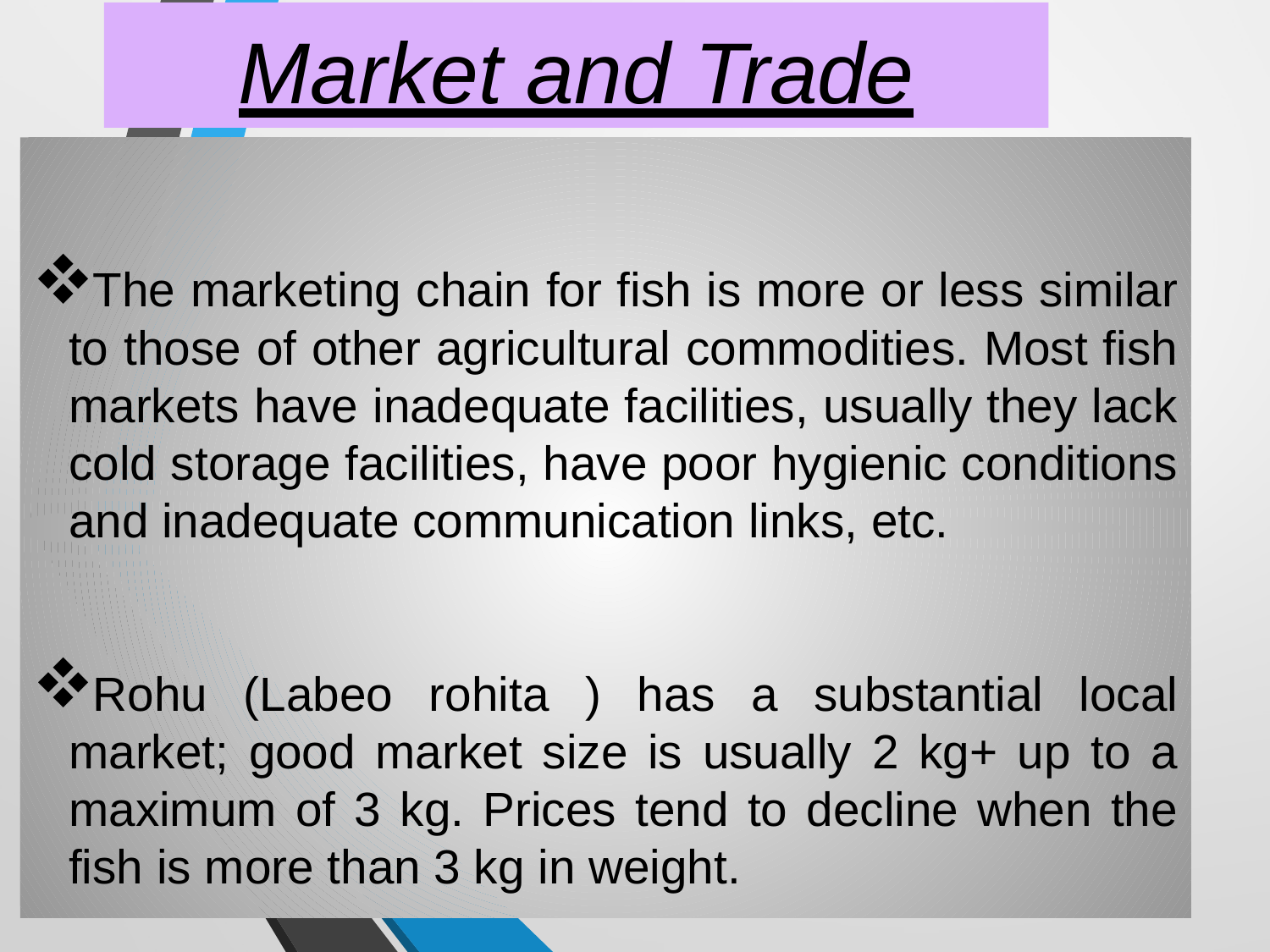

# Market and Trade

The marketing chain for fish is more or less similar to those of other agricultural commodities. Most fish markets have inadequate facilities, usually they lack cold storage facilities, have poor hygienic conditions and inadequate communication links, etc.

Rohu (Labeo rohita ) has a substantial local market; good market size is usually 2 kg+ up to a maximum of 3 kg. Prices tend to decline when the fish is more than 3 kg in weight.